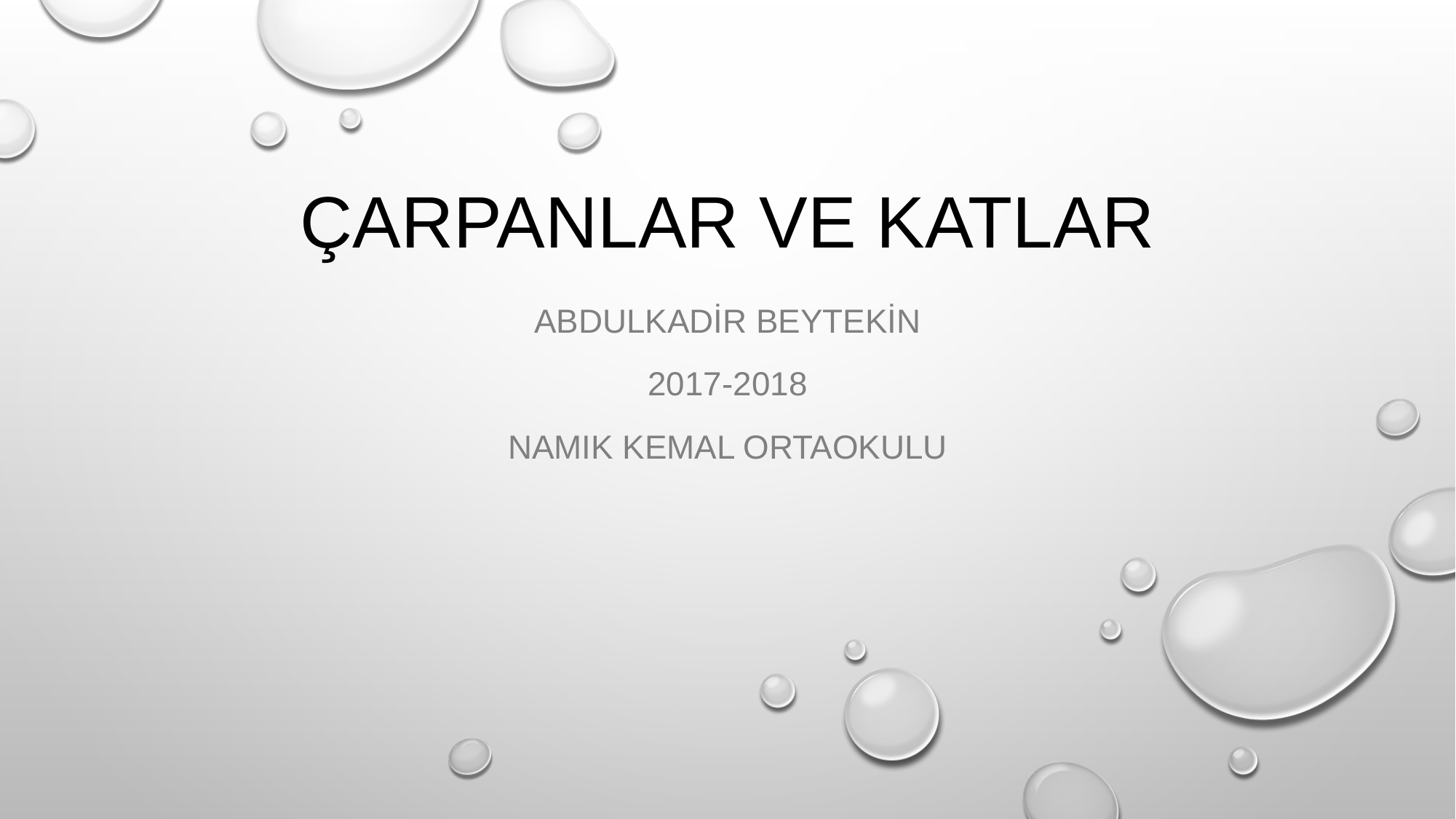

# ÇARPANLAR VE KATLAR
Abdulkadir Beytekin
2017-2018
NamIk kemal ortaokulu